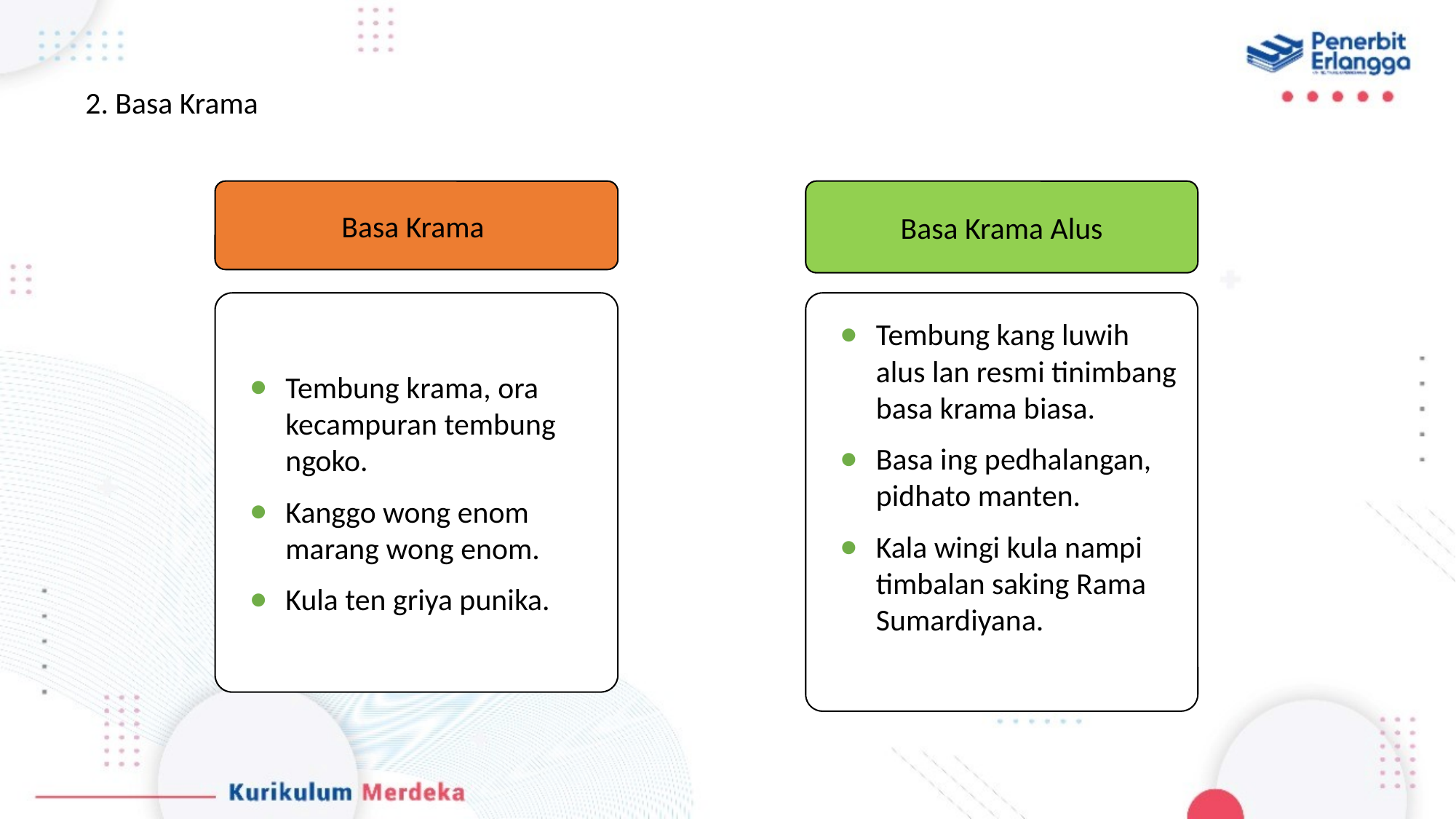

2. Basa Krama
Basa Krama
Tembung krama, ora kecampuran tembung ngoko.
Kanggo wong enom marang wong enom.
Kula ten griya punika.
Basa Krama Alus
Tembung kang luwih alus lan resmi tinimbang basa krama biasa.
Basa ing pedhalangan, pidhato manten.
Kala wingi kula nampi timbalan saking Rama Sumardiyana.